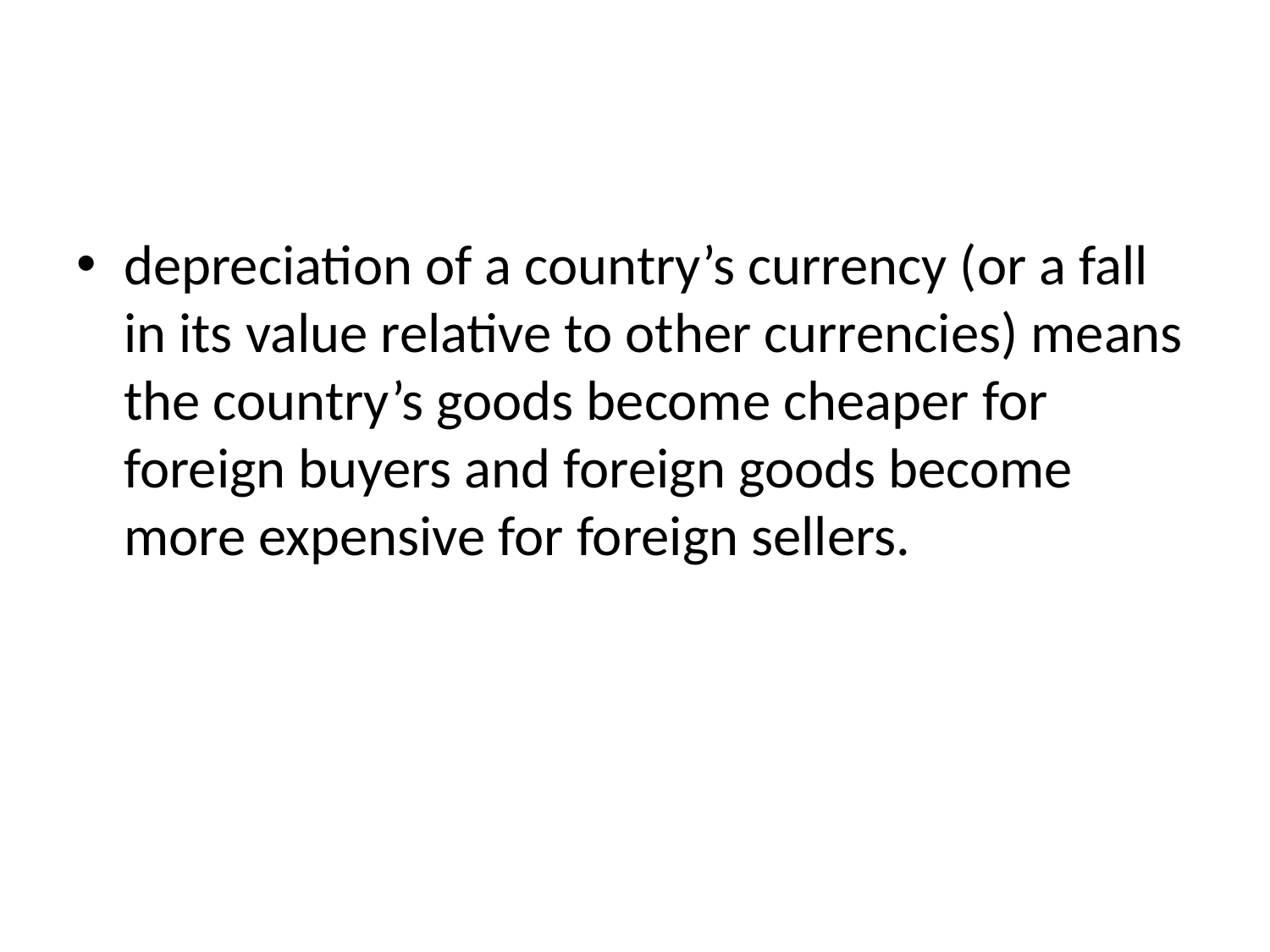

#
depreciation of a country’s currency (or a fall in its value relative to other currencies) means the country’s goods become cheaper for foreign buyers and foreign goods become more expensive for foreign sellers.